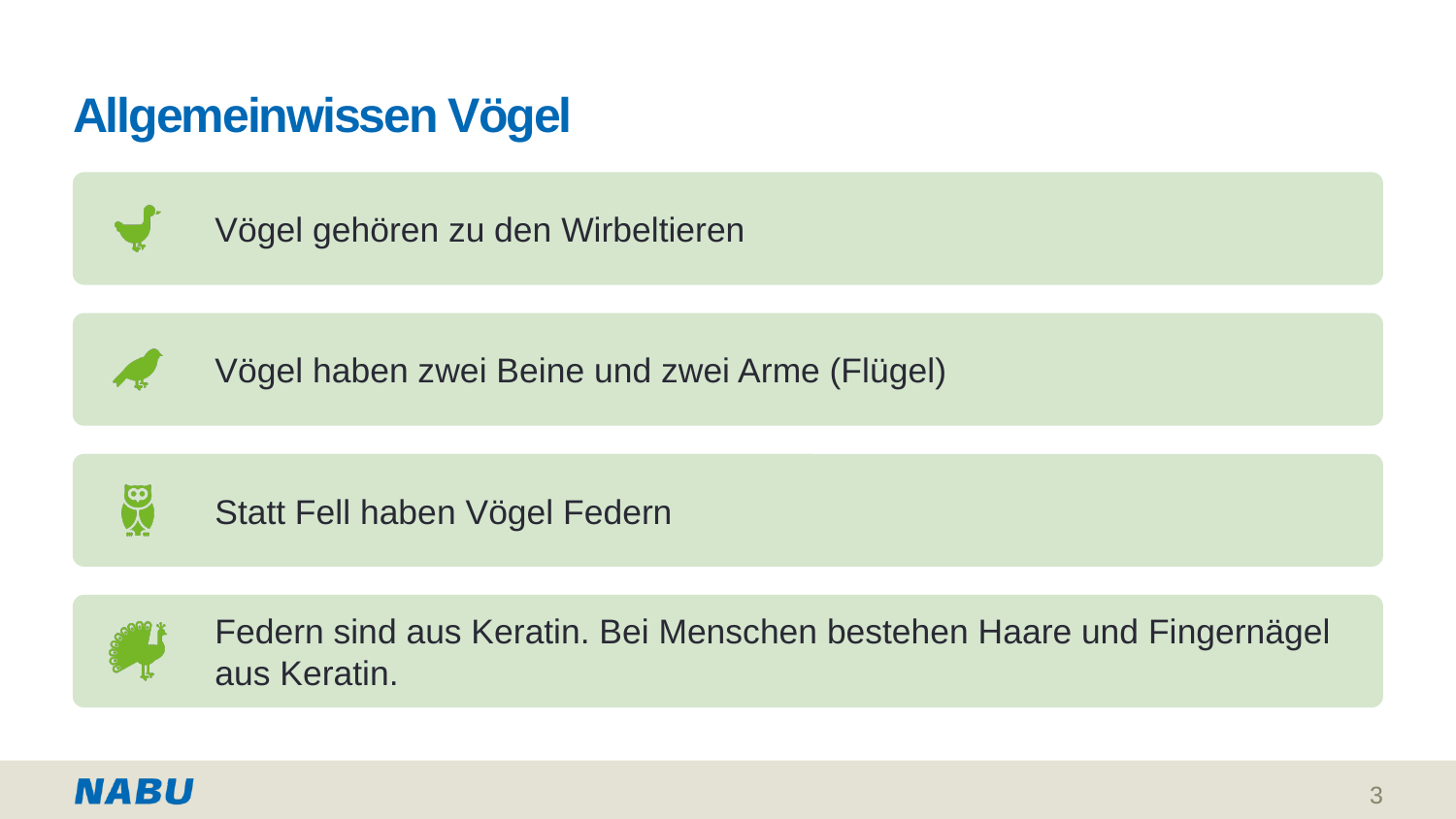

# Allgemeinwissen Vögel
Vögel gehören zu den Wirbeltieren
Vögel haben zwei Beine und zwei Arme (Flügel)
Statt Fell haben Vögel Federn
Federn sind aus Keratin. Bei Menschen bestehen Haare und Fingernägel aus Keratin.

3